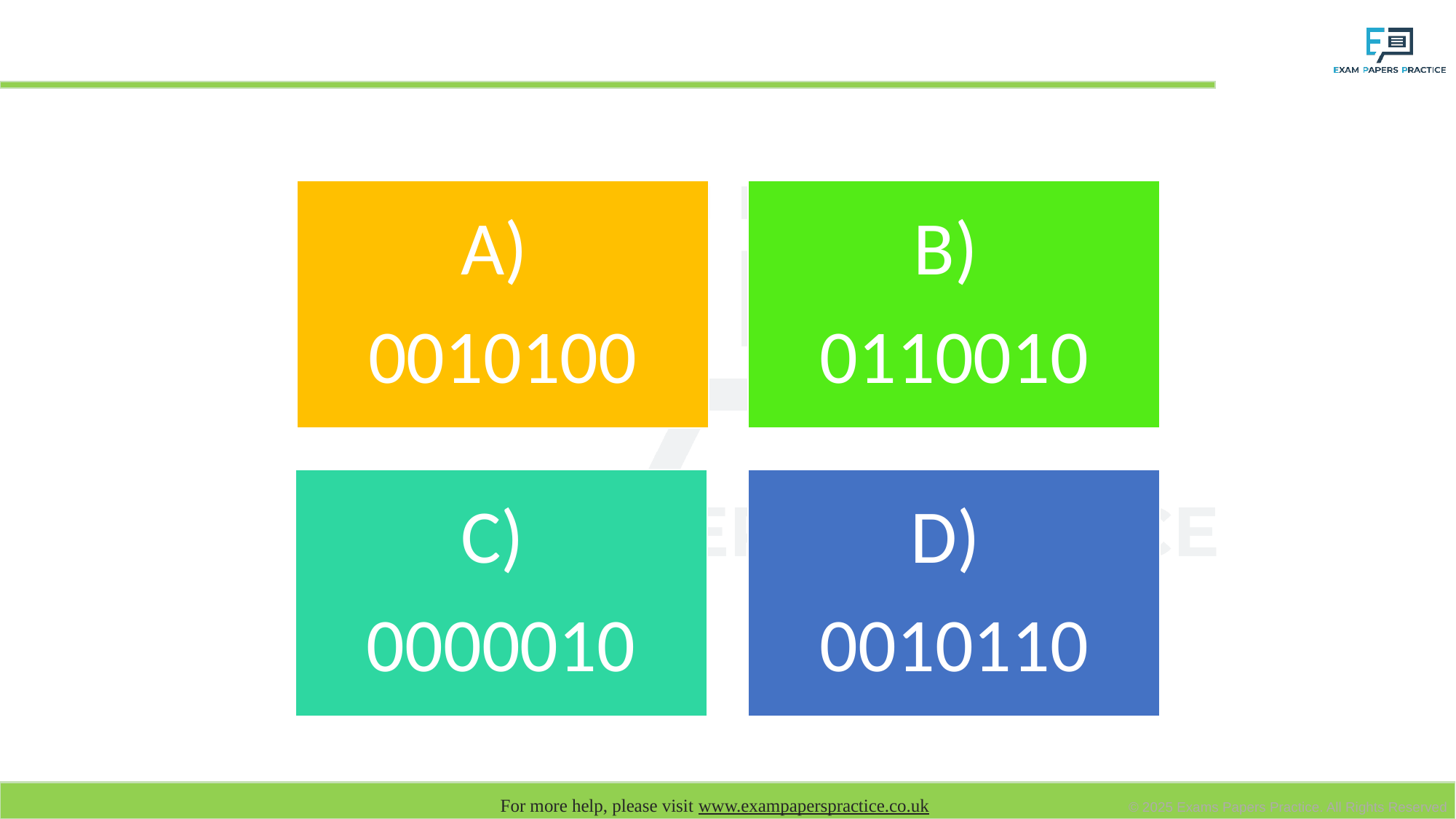

# What is “2” in ASCII?
A)
0010100
B)
0110010
C)
0000010
D)
0010110